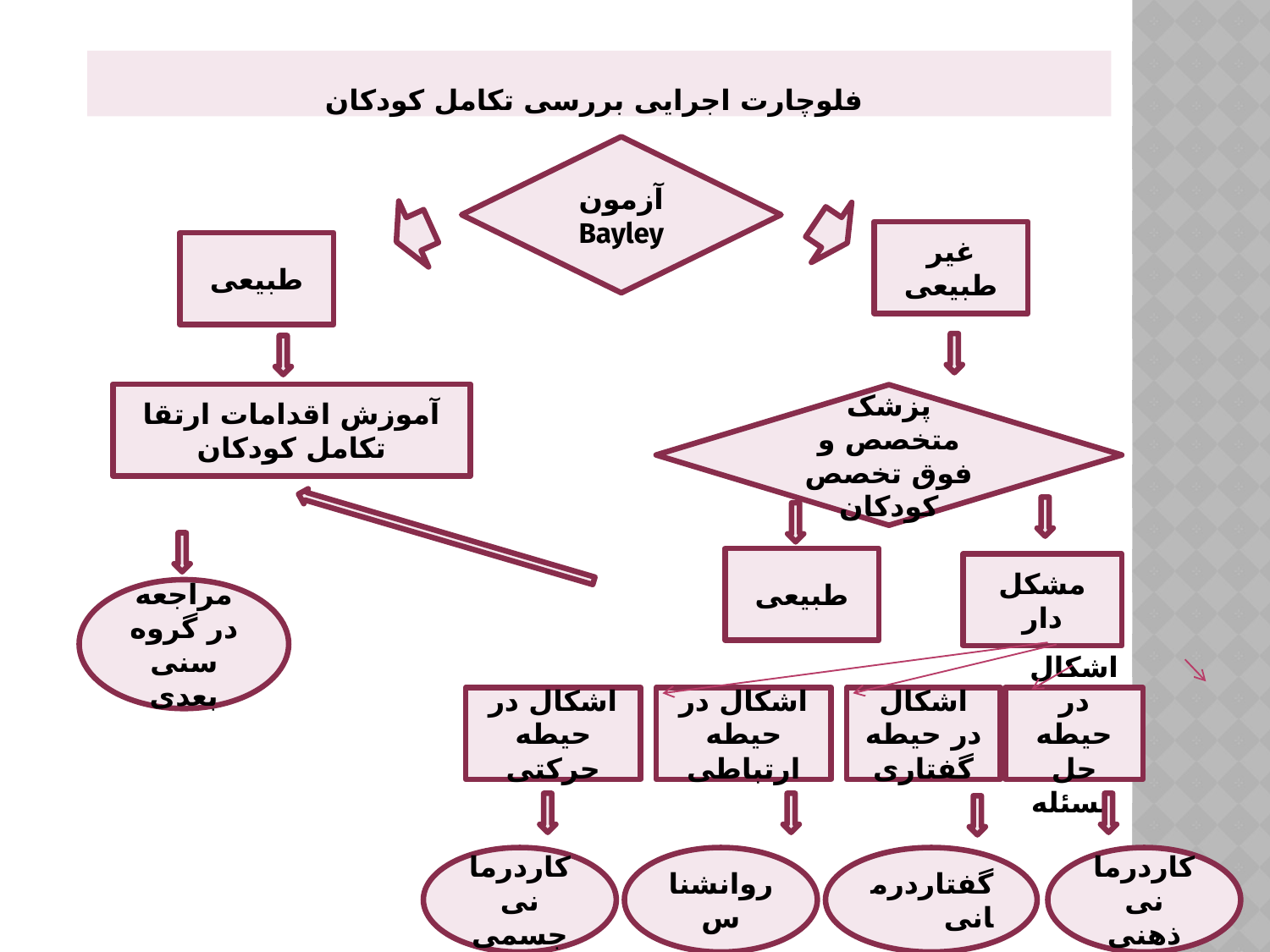

# فلوچارت اجرایی بررسی تکامل کودکان
آزمون Bayley

غیر طبیعی
طبیعی

آموزش اقدامات ارتقا تکامل کودکان
پزشک متخصص و فوق تخصص کودکان

طبیعی
مشکل دار
مراجعه در گروه سنی بعدی
اشکال در حیطه حرکتی
اشکال در حیطه ارتباطی
اشکال در حیطه گفتاری
اشکال در حیطه حل مسئله

کاردرمانی جسمی
روانشناس
گفتاردرمانی
کاردرمانی ذهنی